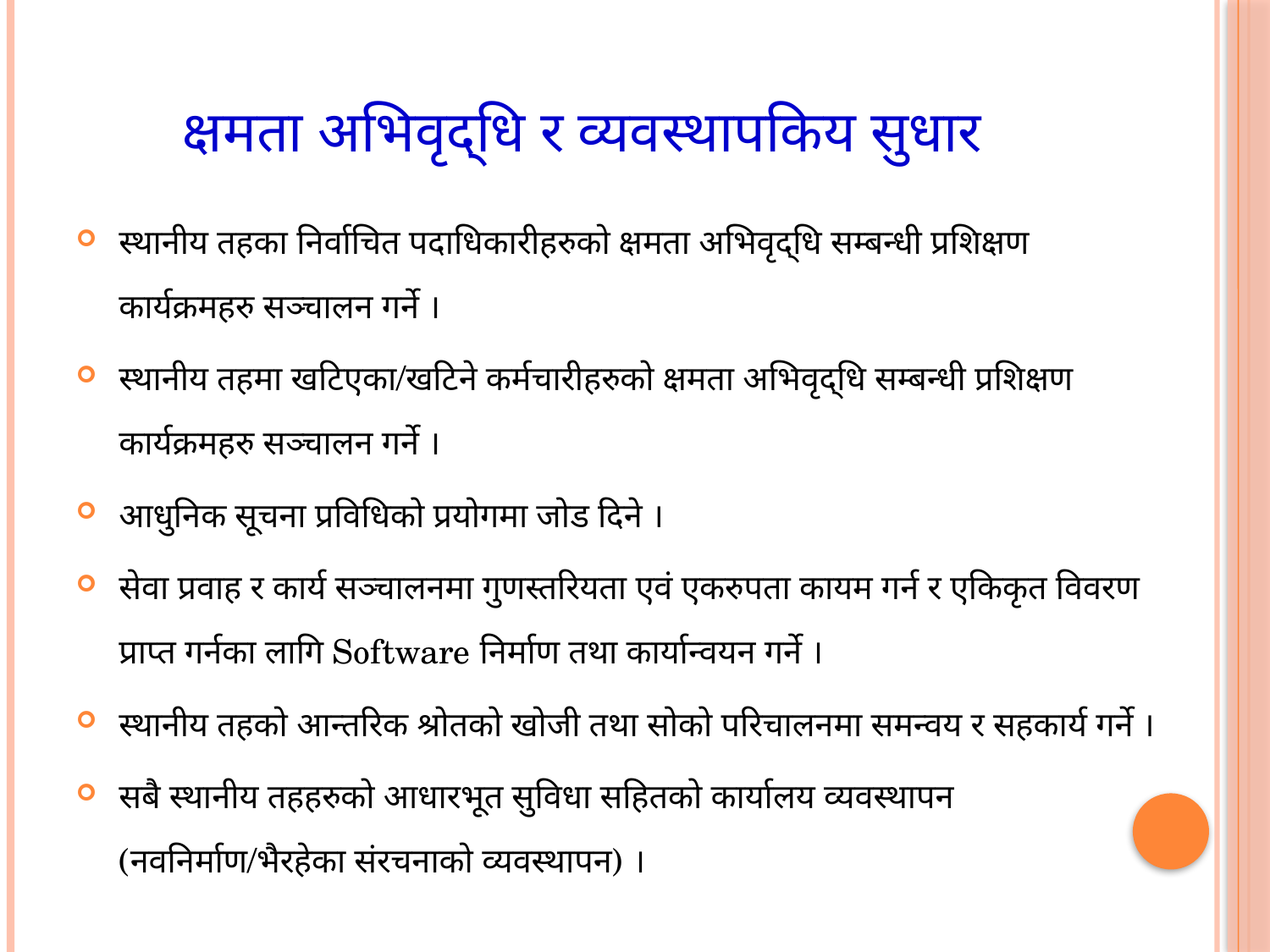

# क्षमता अभिवृद्धि र व्यवस्थापकिय सुधार
स्थानीय तहका निर्वाचित पदाधिकारीहरुको क्षमता अभिवृद्धि सम्बन्धी प्रशिक्षण कार्यक्रमहरु सञ्चालन गर्ने ।
स्थानीय तहमा खटिएका/खटिने कर्मचारीहरुको क्षमता अभिवृद्धि सम्बन्धी प्रशिक्षण कार्यक्रमहरु सञ्चालन गर्ने ।
आधुनिक सूचना प्रविधिको प्रयोगमा जोड दिने ।
सेवा प्रवाह र कार्य सञ्चालनमा गुणस्तरियता एवं एकरुपता कायम गर्न र एकिकृत विवरण प्राप्त गर्नका लागि Software निर्माण तथा कार्यान्वयन गर्ने ।
स्थानीय तहको आन्तरिक श्रोतको खोजी तथा सोको परिचालनमा समन्वय र सहकार्य गर्ने ।
सबै स्थानीय तहहरुको आधारभूत सुविधा सहितको कार्यालय व्यवस्थापन (नवनिर्माण/भैरहेका संरचनाको व्यवस्थापन) ।